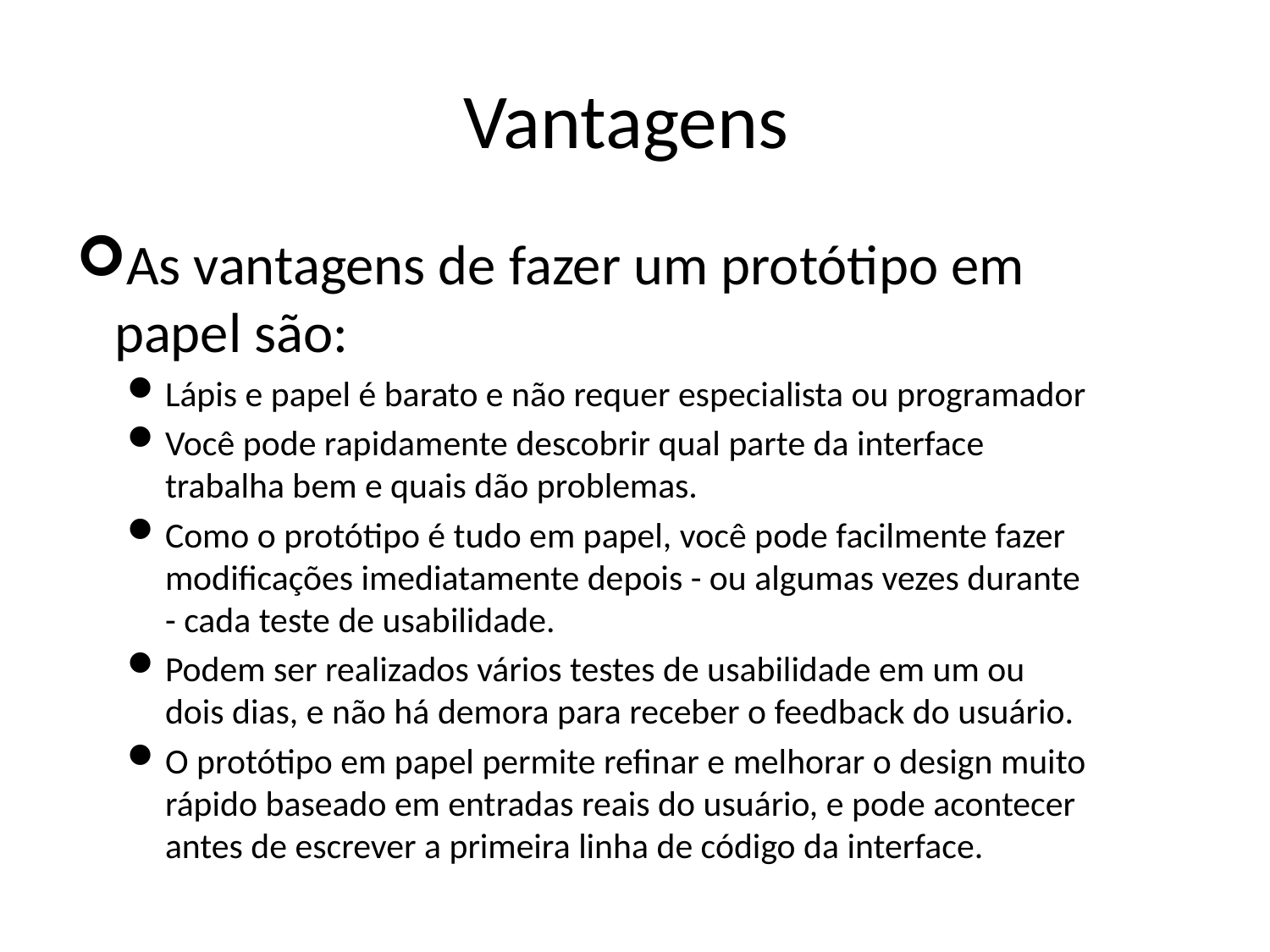

# Vantagens
As vantagens de fazer um protótipo em papel são:
Lápis e papel é barato e não requer especialista ou programador
Você pode rapidamente descobrir qual parte da interface trabalha bem e quais dão problemas.
Como o protótipo é tudo em papel, você pode facilmente fazer modificações imediatamente depois - ou algumas vezes durante - cada teste de usabilidade.
Podem ser realizados vários testes de usabilidade em um ou dois dias, e não há demora para receber o feedback do usuário.
O protótipo em papel permite refinar e melhorar o design muito rápido baseado em entradas reais do usuário, e pode acontecer antes de escrever a primeira linha de código da interface.